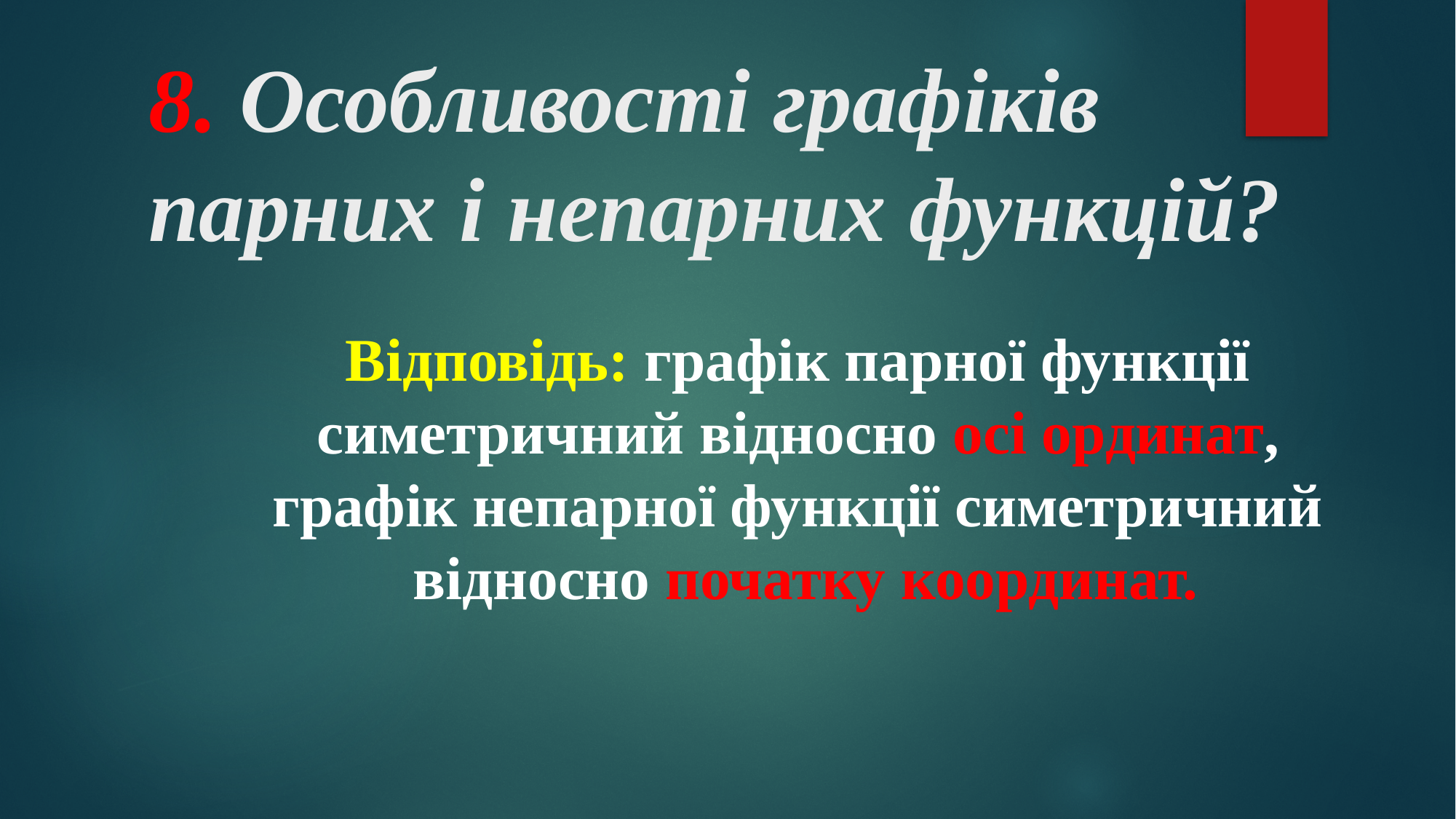

# 8. Особливості графіків парних і непарних функцій?
Відповідь: графік парної функції
симетричний відносно осі ординат,
графік непарної функції симетричний
відносно початку координат.